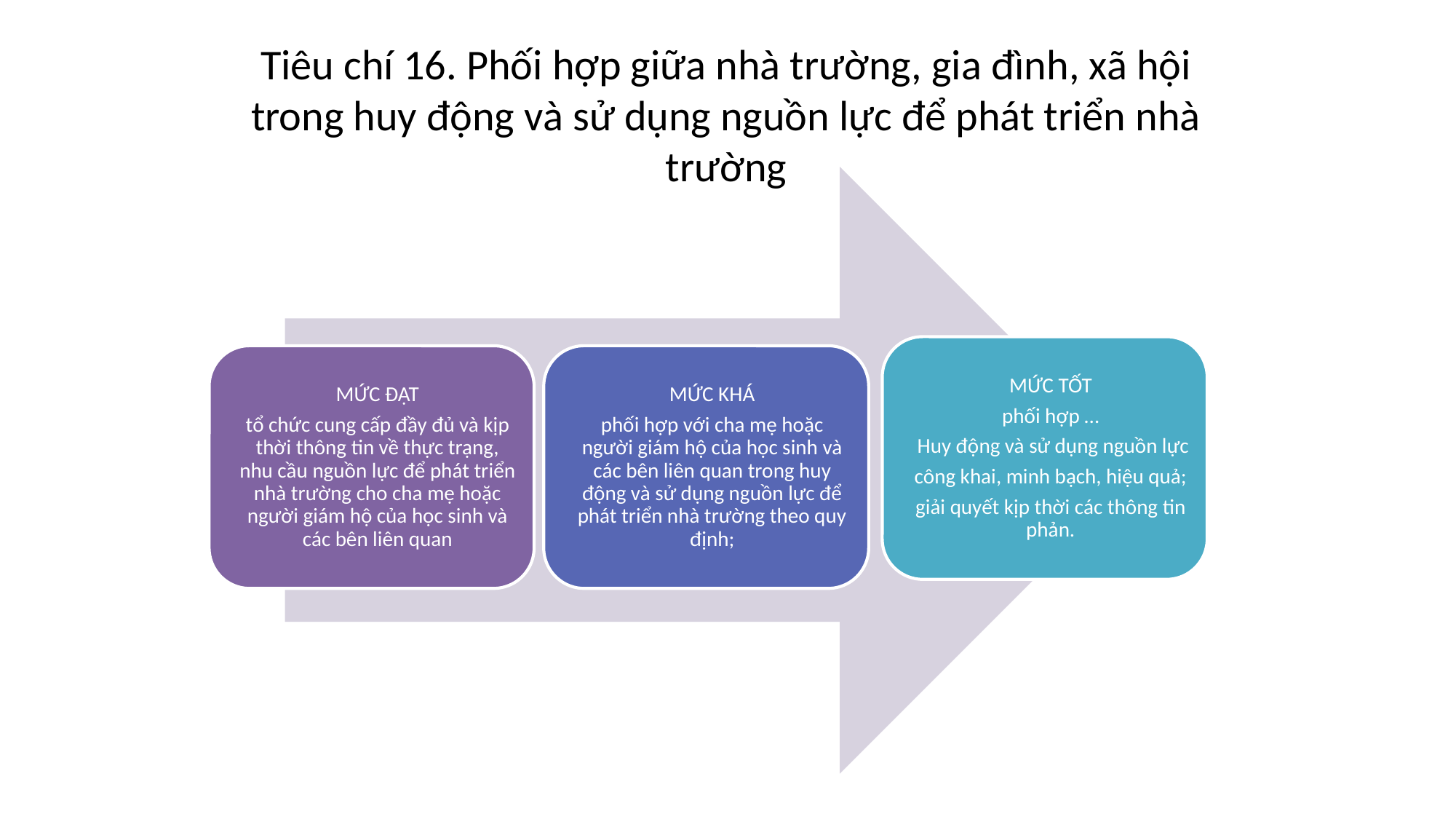

# Tiêu chí 16. Phối hợp giữa nhà trường, gia đình, xã hội trong huy động và sử dụng nguồn lực để phát triển nhà trường
MỨC ĐẠT
tổ chức cung cấp đầy đủ và kịp thời thông tin về thực trạng, nhu cầu nguồn lực để phát triển nhà trường cho cha mẹ hoặc người giám hộ của học sinh và các bên liên quan
MỨC KHÁ
phối hợp với cha mẹ hoặc người giám hộ của học sinh và các bên liên quan trong huy động và sử dụng nguồn lực để phát triển nhà trường theo quy định;
MỨC TỐT
phối hợp …
 Huy động và sử dụng nguồn lực
công khai, minh bạch, hiệu quả;
giải quyết kịp thời các thông tin phản.